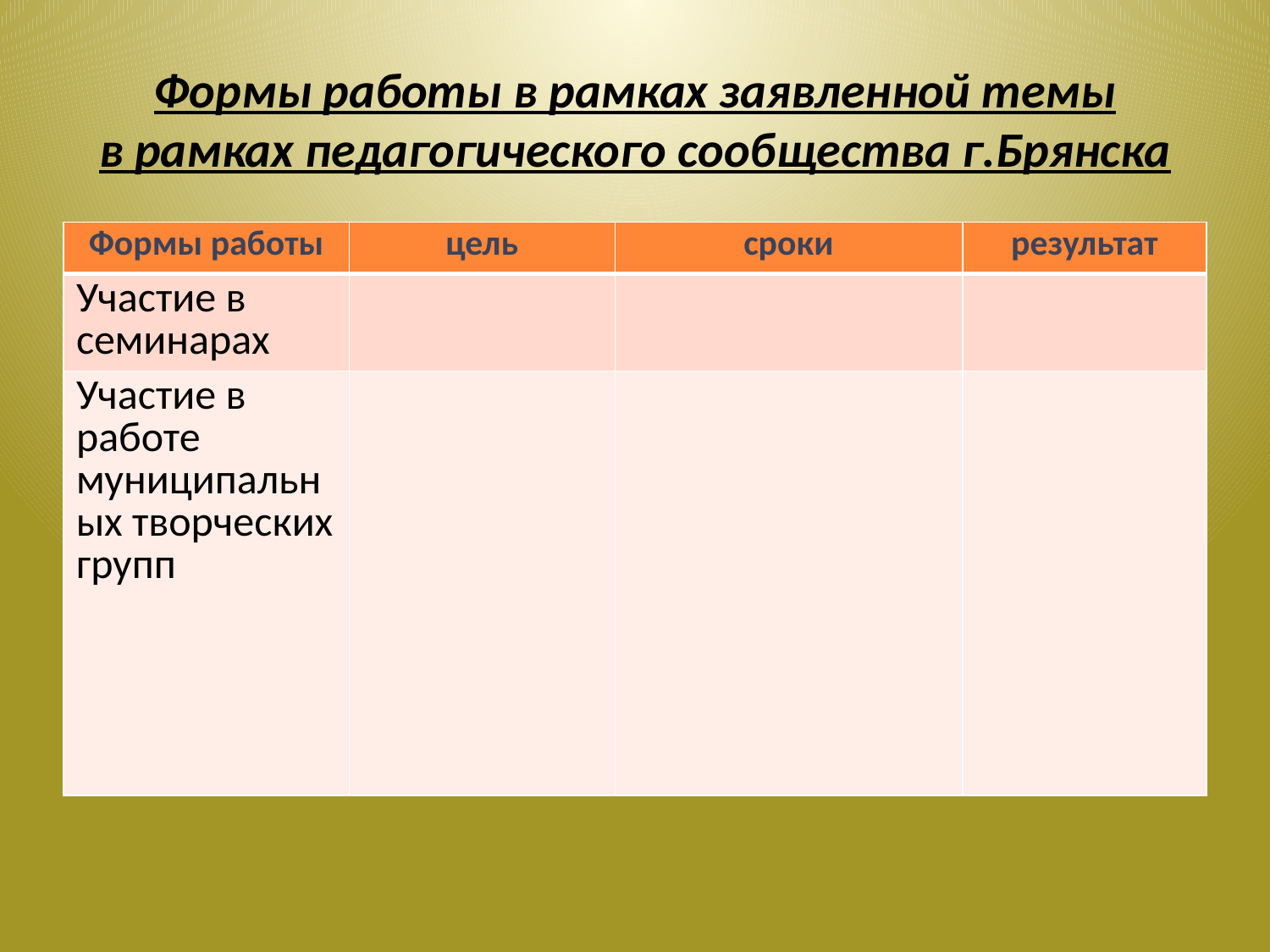

# Формы работы в рамках заявленной темы в рамках педагогического сообщества г.Брянска
| Формы работы | цель | сроки | результат |
| --- | --- | --- | --- |
| Участие в семинарах |  |  |  |
| Участие в работе муниципальных творческих групп |  |  |  |